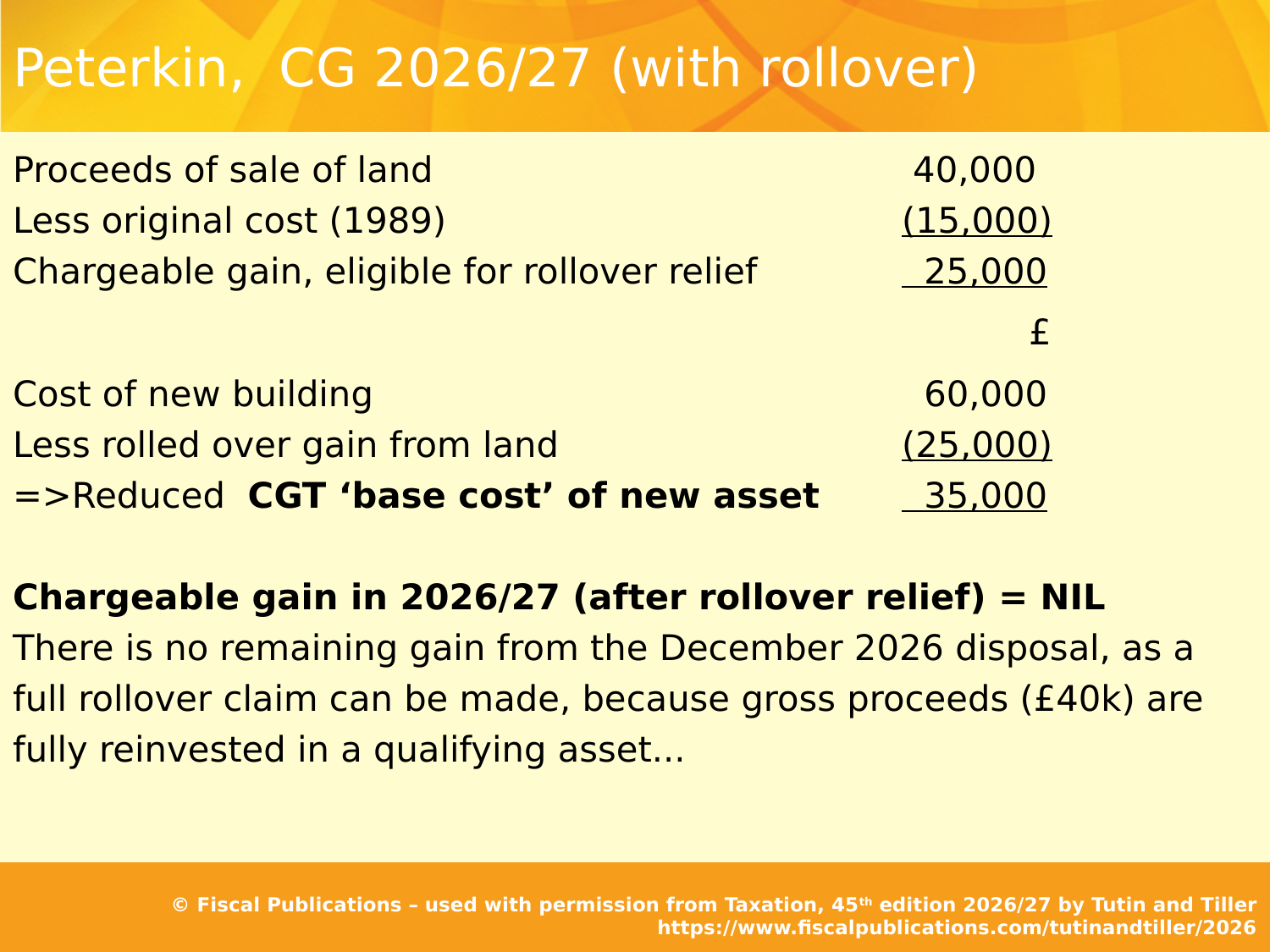

# Peterkin,  CG 2026/27 (with rollover)
Proceeds of sale of land				 40,000
Less original cost (1989)				(15,000)
Chargeable gain, eligible for rollover relief		  25,000
								£
Cost of new building				  	  60,000
Less rolled over gain from land			(25,000)
=>Reduced  CGT ‘base cost’ of new asset  	  35,000

Chargeable gain in 2026/27 (after rollover relief) = NIL
There is no remaining gain from the December 2026 disposal, as a full rollover claim can be made, because gross proceeds (£40k) are fully reinvested in a qualifying asset...